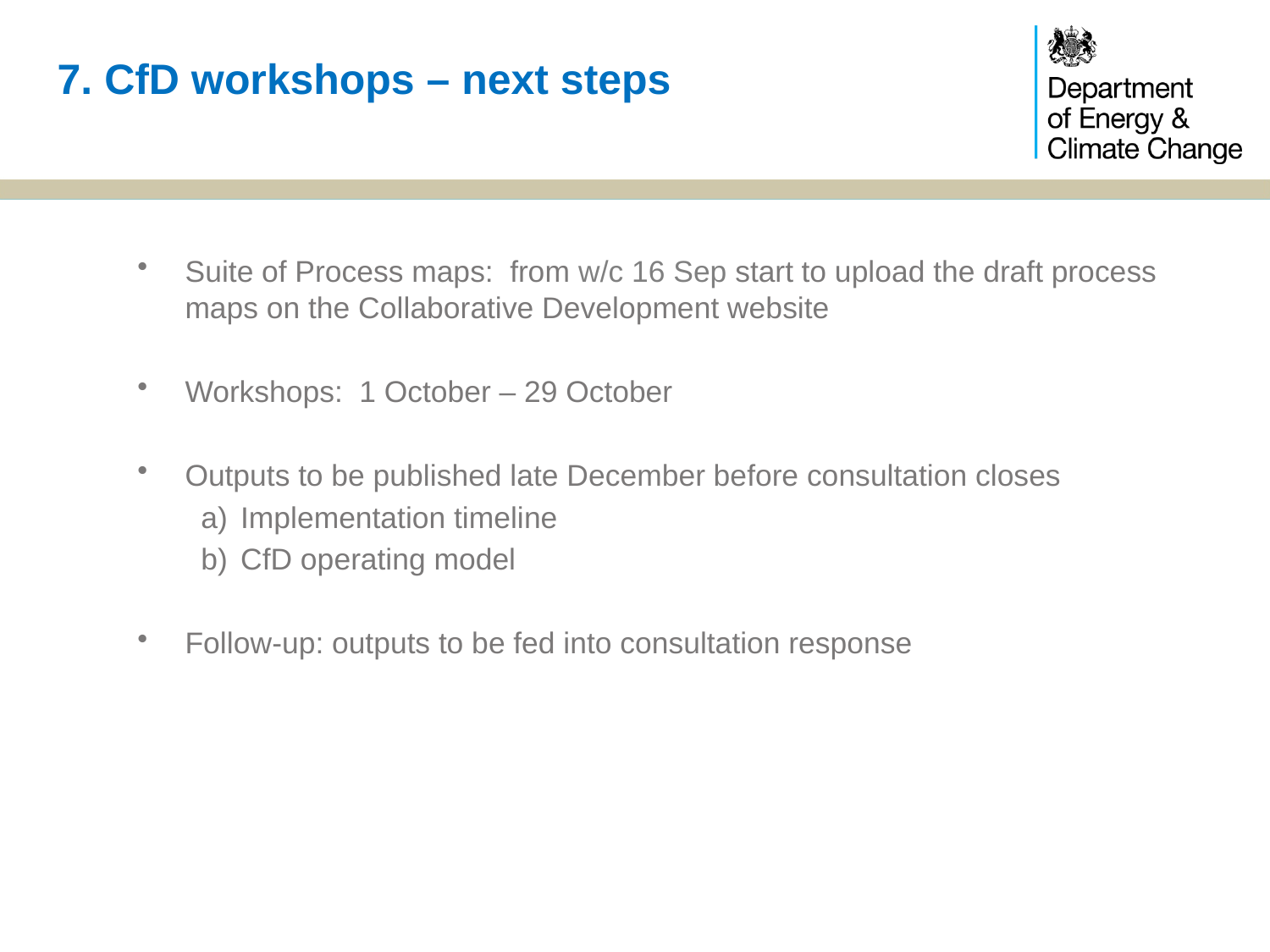

7. CfD workshops – next steps
Suite of Process maps:  from w/c 16 Sep start to upload the draft process maps on the Collaborative Development website

Workshops:  1 October – 29 October

Outputs to be published late December before consultation closes
Implementation timeline
CfD operating model

Follow-up: outputs to be fed into consultation response